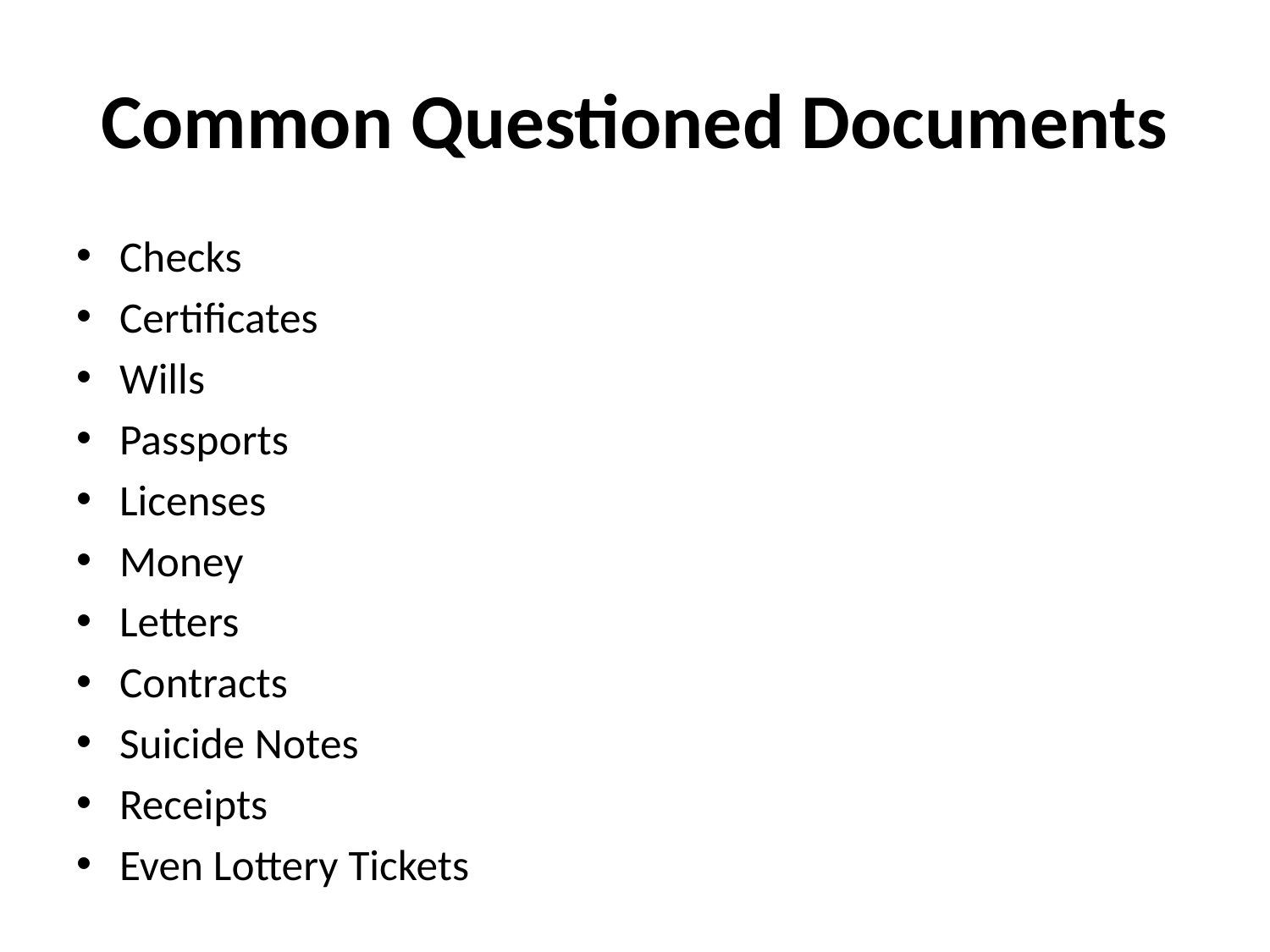

# Common Questioned Documents
Checks
Certificates
Wills
Passports
Licenses
Money
Letters
Contracts
Suicide Notes
Receipts
Even Lottery Tickets